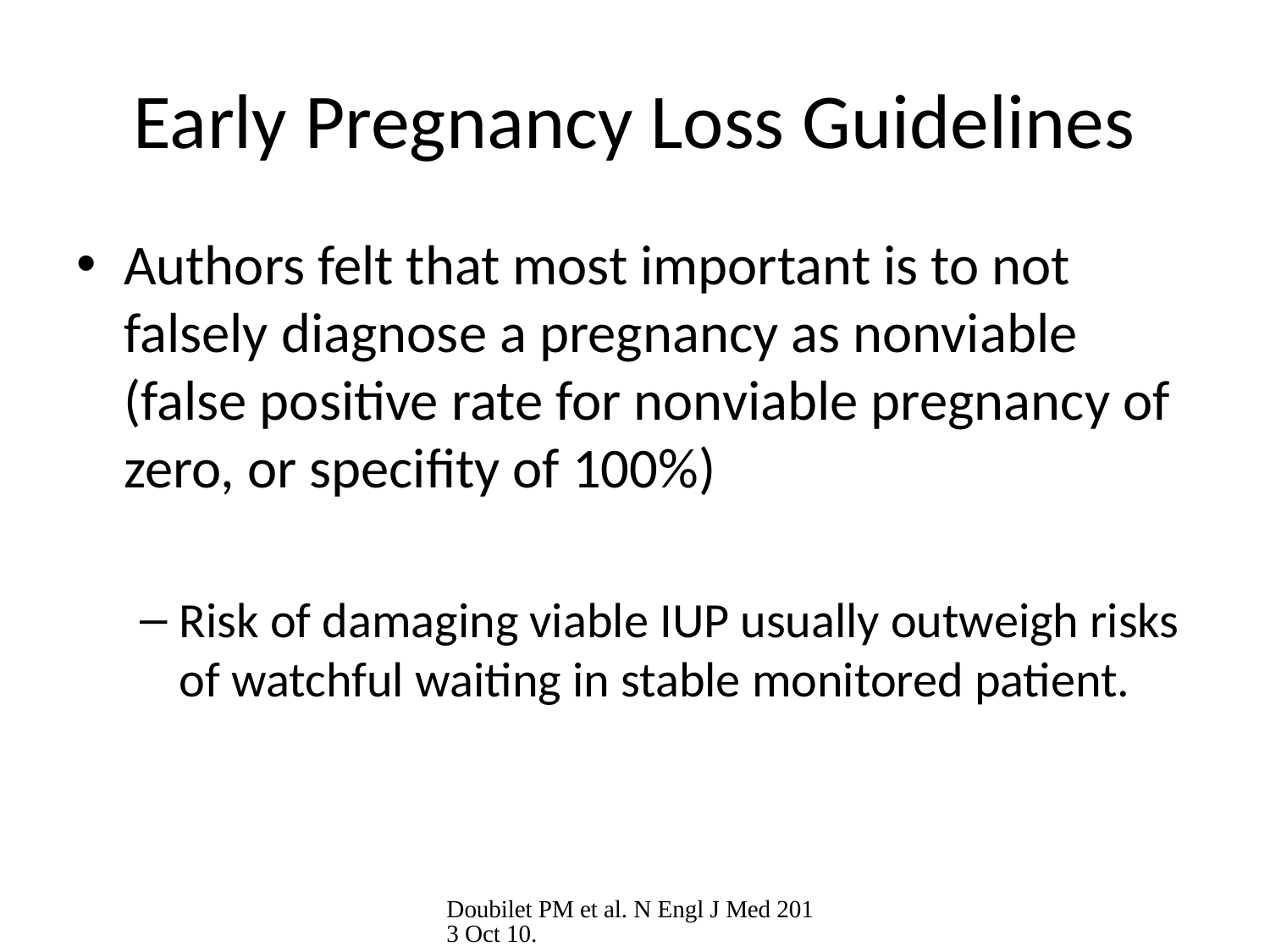

# Early Pregnancy Loss Guidelines
Authors felt that most important is to not falsely diagnose a pregnancy as nonviable (false positive rate for nonviable pregnancy of zero, or specifity of 100%)

Risk of damaging viable IUP usually outweigh risks of watchful waiting in stable monitored patient.
Doubilet PM et al. N Engl J Med 2013 Oct 10.